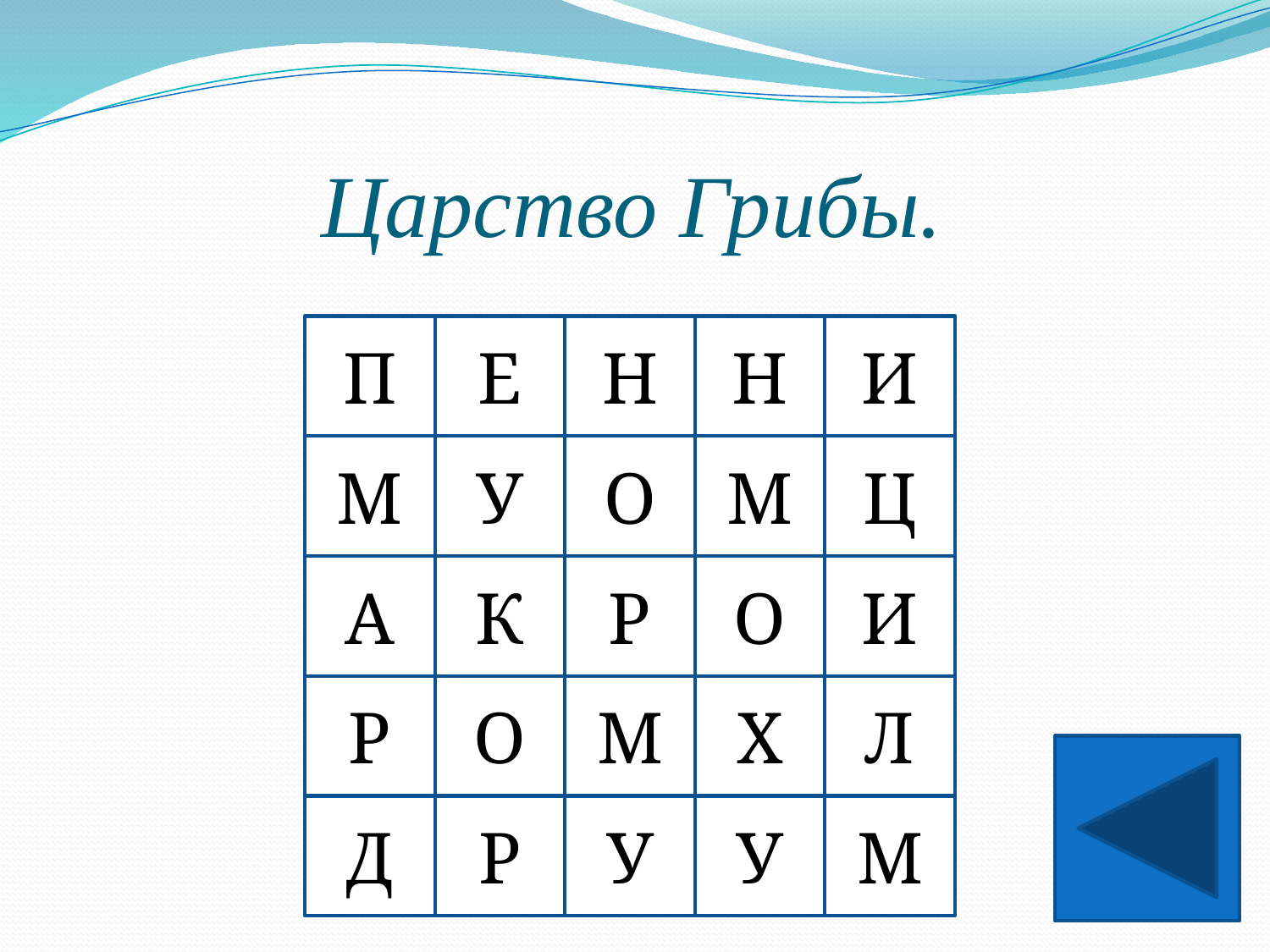

# Царство Грибы.
П
Е
Н
Н
И
М
У
О
М
Ц
А
К
Р
О
И
Р
О
М
Х
Л

Д
Р
У
У
М